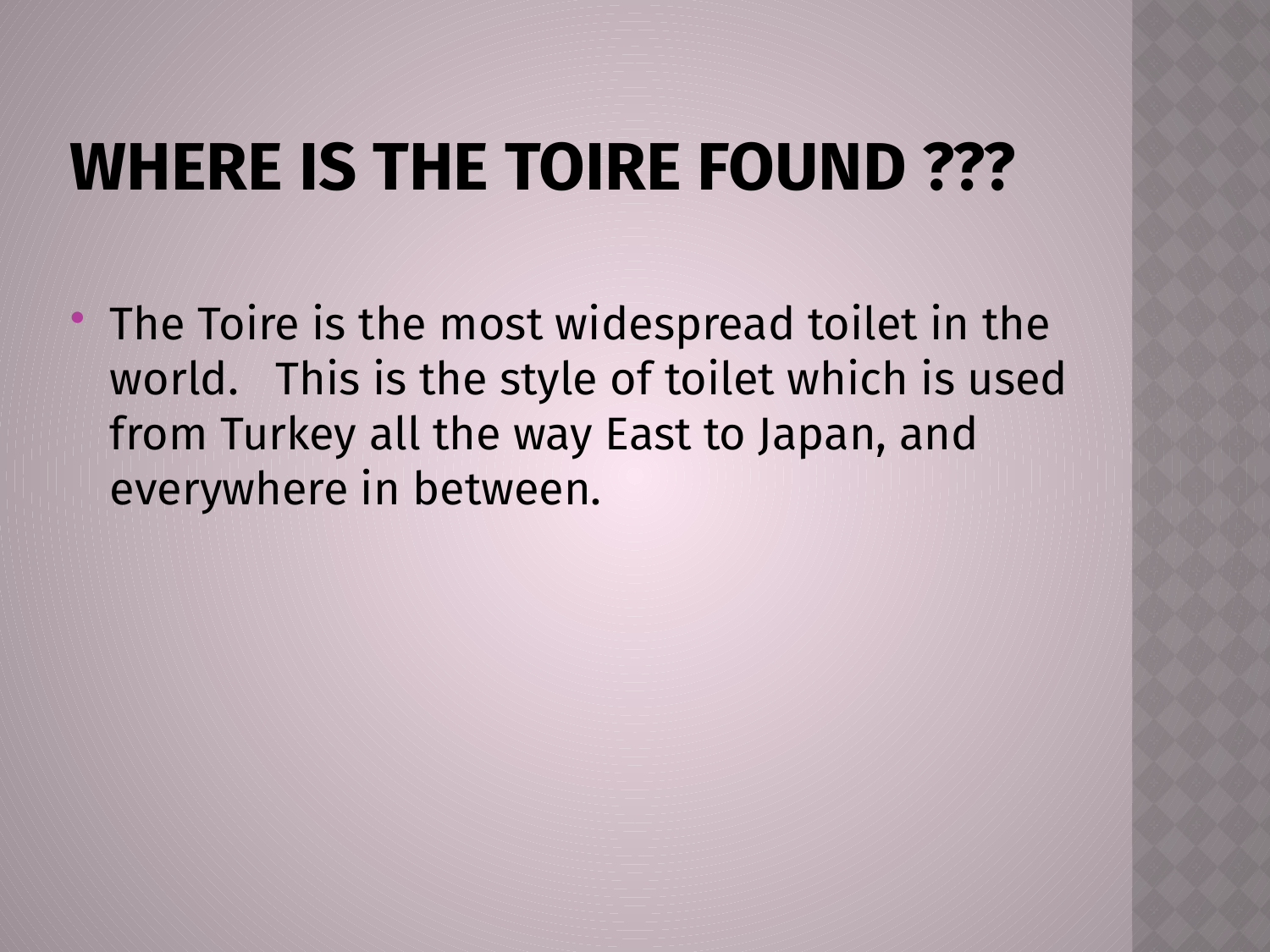

# Where is the Toire found ???
The Toire is the most widespread toilet in the world.   This is the style of toilet which is used from Turkey all the way East to Japan, and everywhere in between.